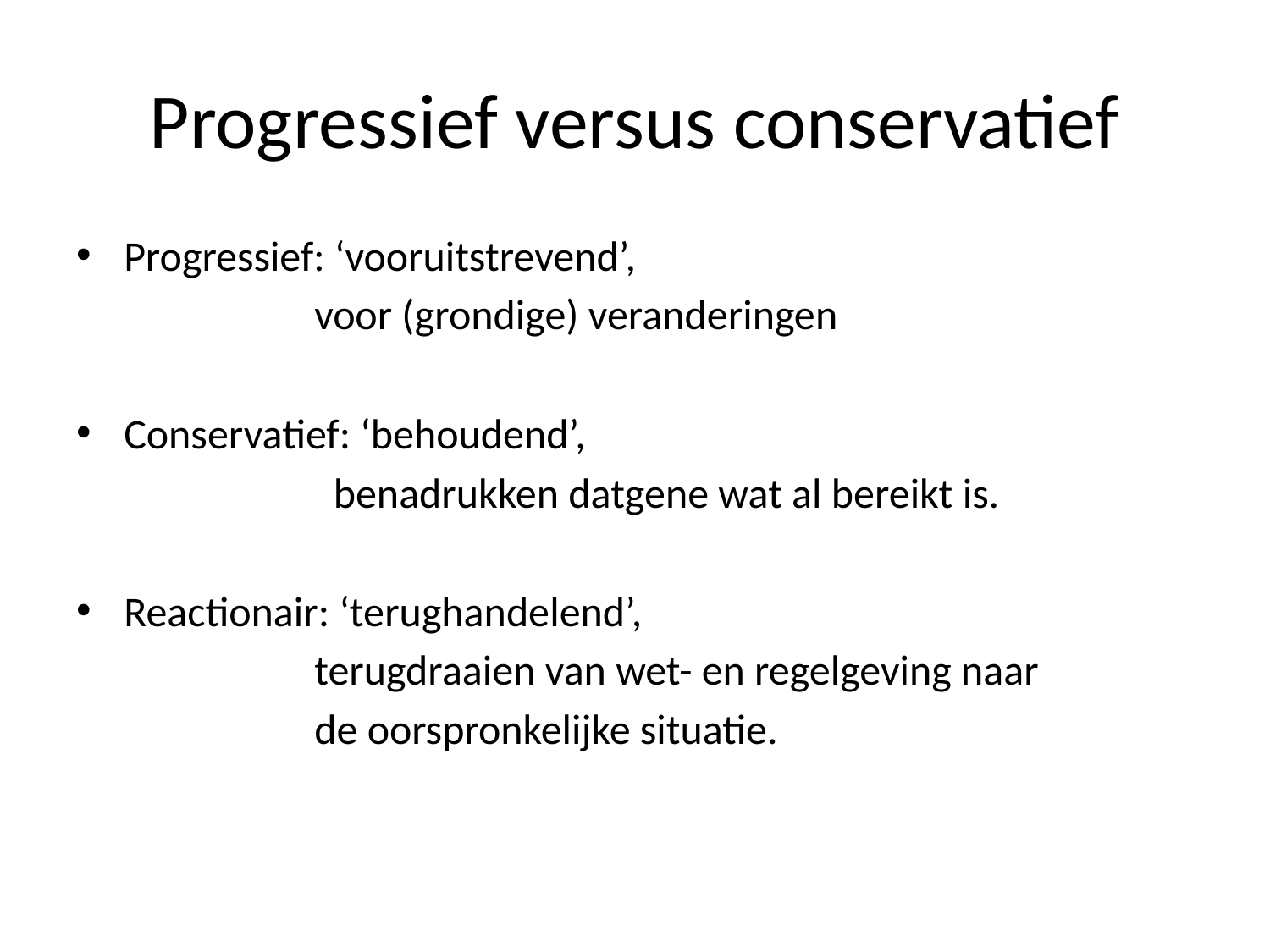

# Progressief versus conservatief
Progressief: ‘vooruitstrevend’,
                         voor (grondige) veranderingen

Conservatief: ‘behoudend’,
                           benadrukken datgene wat al bereikt is.

Reactionair: ‘terughandelend’,
                         terugdraaien van wet- en regelgeving naar
                         de oorspronkelijke situatie.